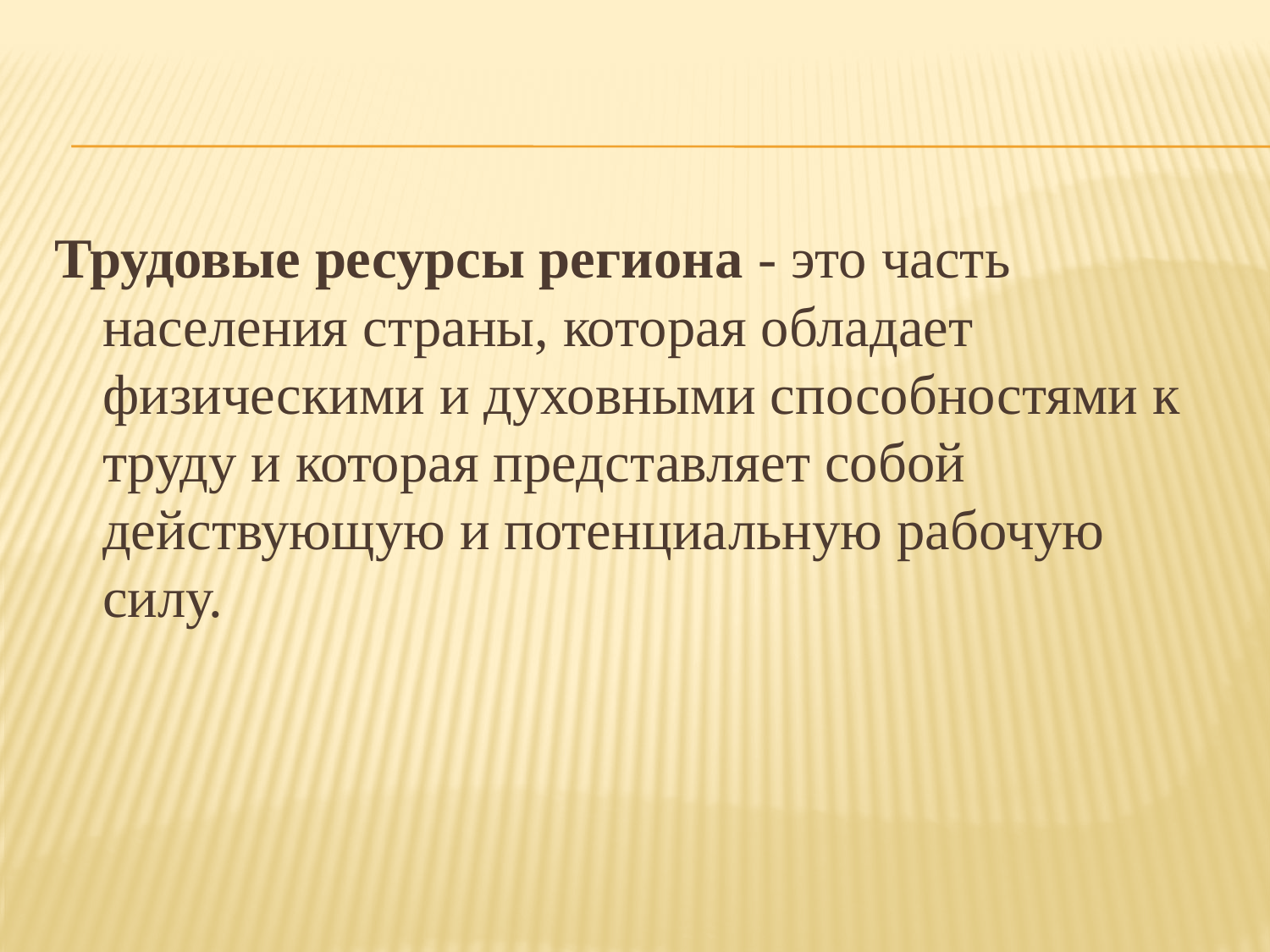

Трудовые ресурсы региона - это часть населения страны, которая обладает физическими и духовными способностями к труду и которая представляет собой действующую и потенциальную рабочую силу.